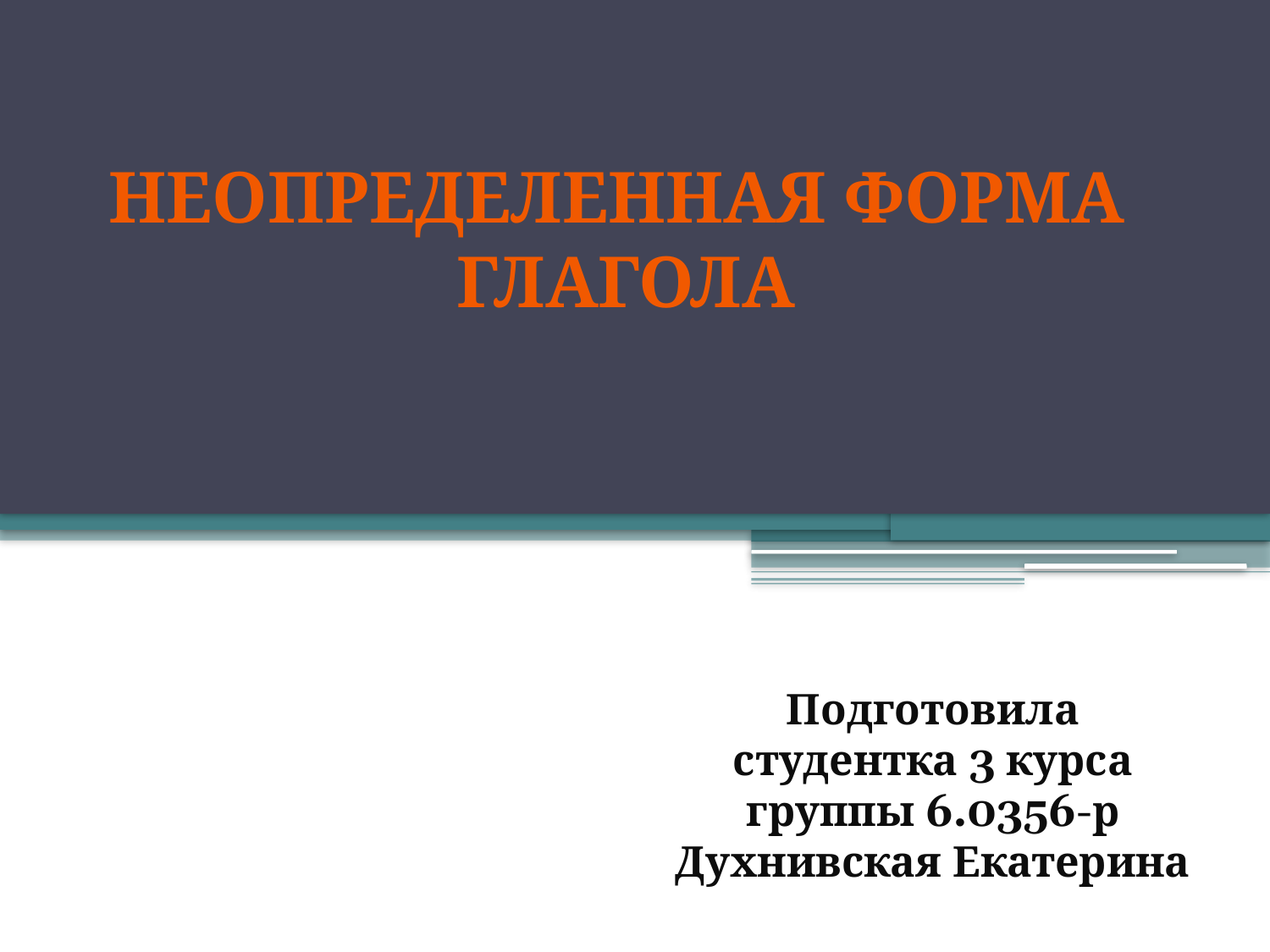

Неопределенная форма
глагола
Подготовила
студентка 3 курса
группы 6.0356-р
Духнивская Екатерина